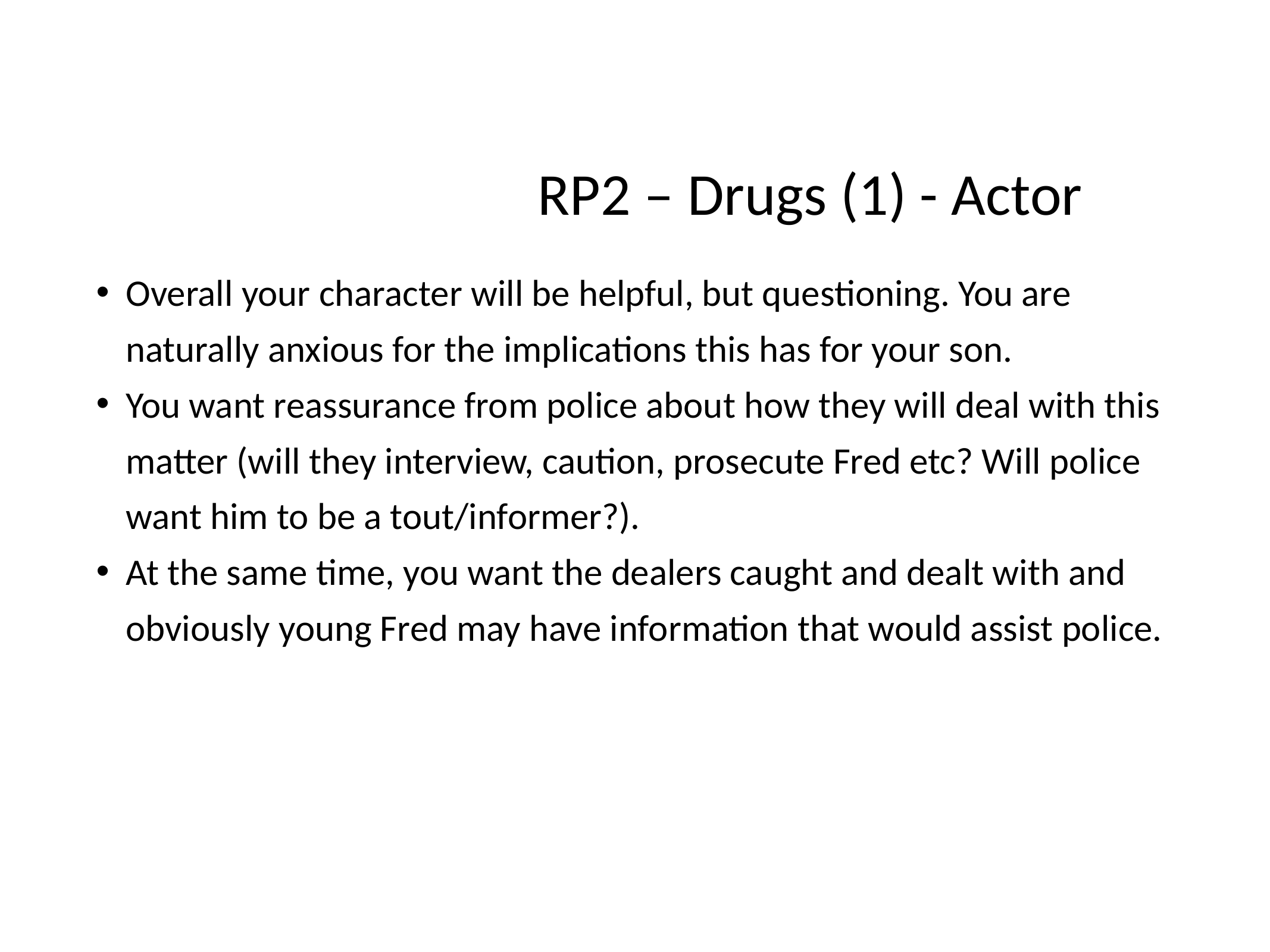

# RP2 – Drugs (1) - Actor
Overall your character will be helpful, but questioning. You are naturally anxious for the implications this has for your son.
You want reassurance from police about how they will deal with this matter (will they interview, caution, prosecute Fred etc? Will police want him to be a tout/informer?).
At the same time, you want the dealers caught and dealt with and obviously young Fred may have information that would assist police.